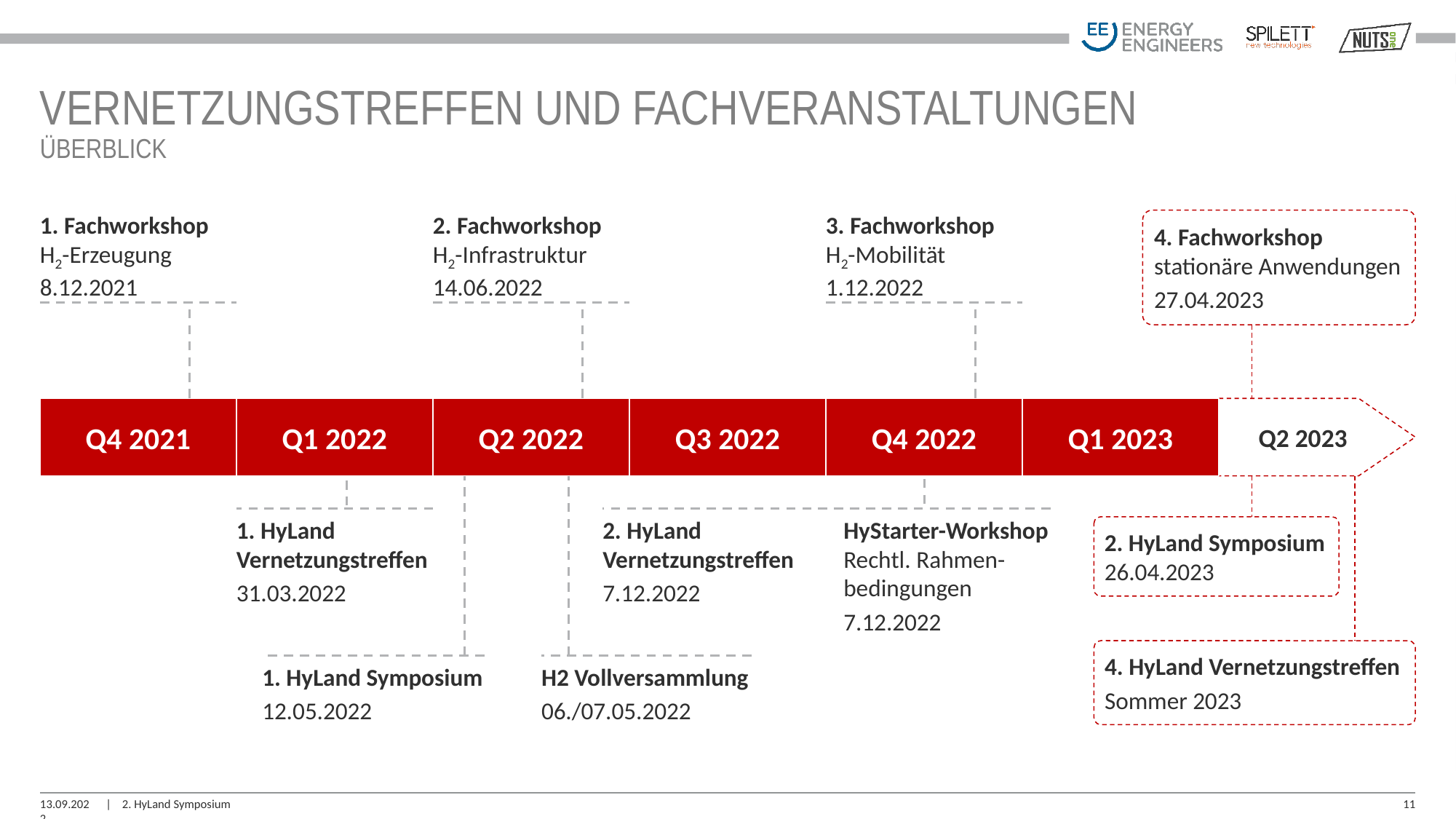

# Vernetzungstreffen und Fachveranstaltungen überblick
1. Fachworkshop
H2-Erzeugung
8.12.2021
2. Fachworkshop
H2-Infrastruktur
14.06.2022
3. Fachworkshop
H2-Mobilität
1.12.2022
4. Fachworkshop
stationäre Anwendungen
27.04.2023
Q4 2021
Q1 2022
Q2 2022
Q3 2022
Q4 2022
Q1 2023
Q2 2023
1. HyLand Vernetzungstreffen
31.03.2022
2. HyLand Vernetzungstreffen
7.12.2022
HyStarter-Workshop
Rechtl. Rahmen-
bedingungen
7.12.2022
2. HyLand Symposium
26.04.2023
4. HyLand Vernetzungstreffen
Sommer 2023
1. HyLand Symposium
12.05.2022
H2 Vollversammlung
06./07.05.2022

13.09.2022
2. HyLand Symposium